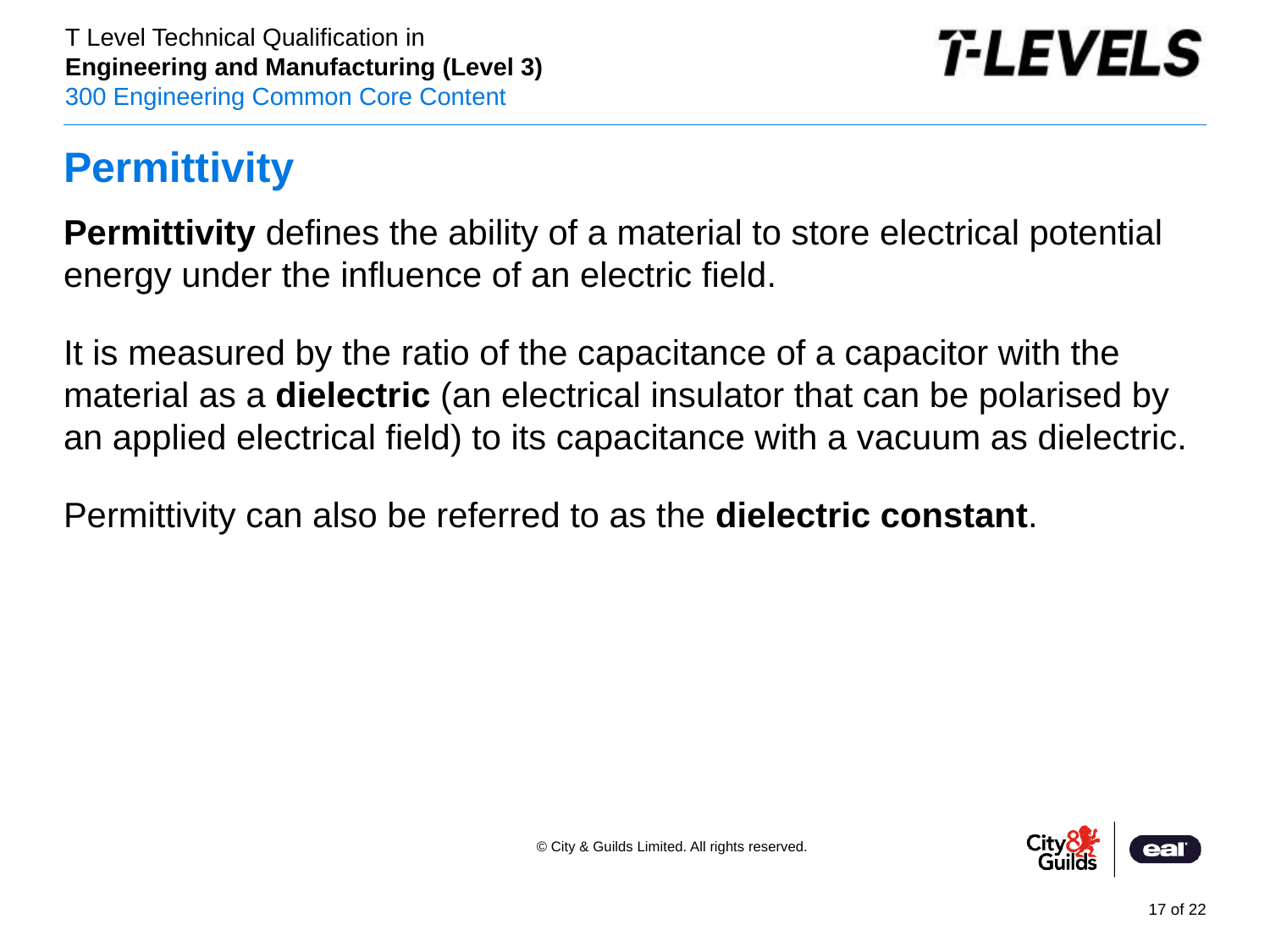

# Permittivity
Permittivity defines the ability of a material to store electrical potential energy under the influence of an electric field.
It is measured by the ratio of the capacitance of a capacitor with the material as a dielectric (an electrical insulator that can be polarised by an applied electrical field) to its capacitance with a vacuum as dielectric.
Permittivity can also be referred to as the dielectric constant.